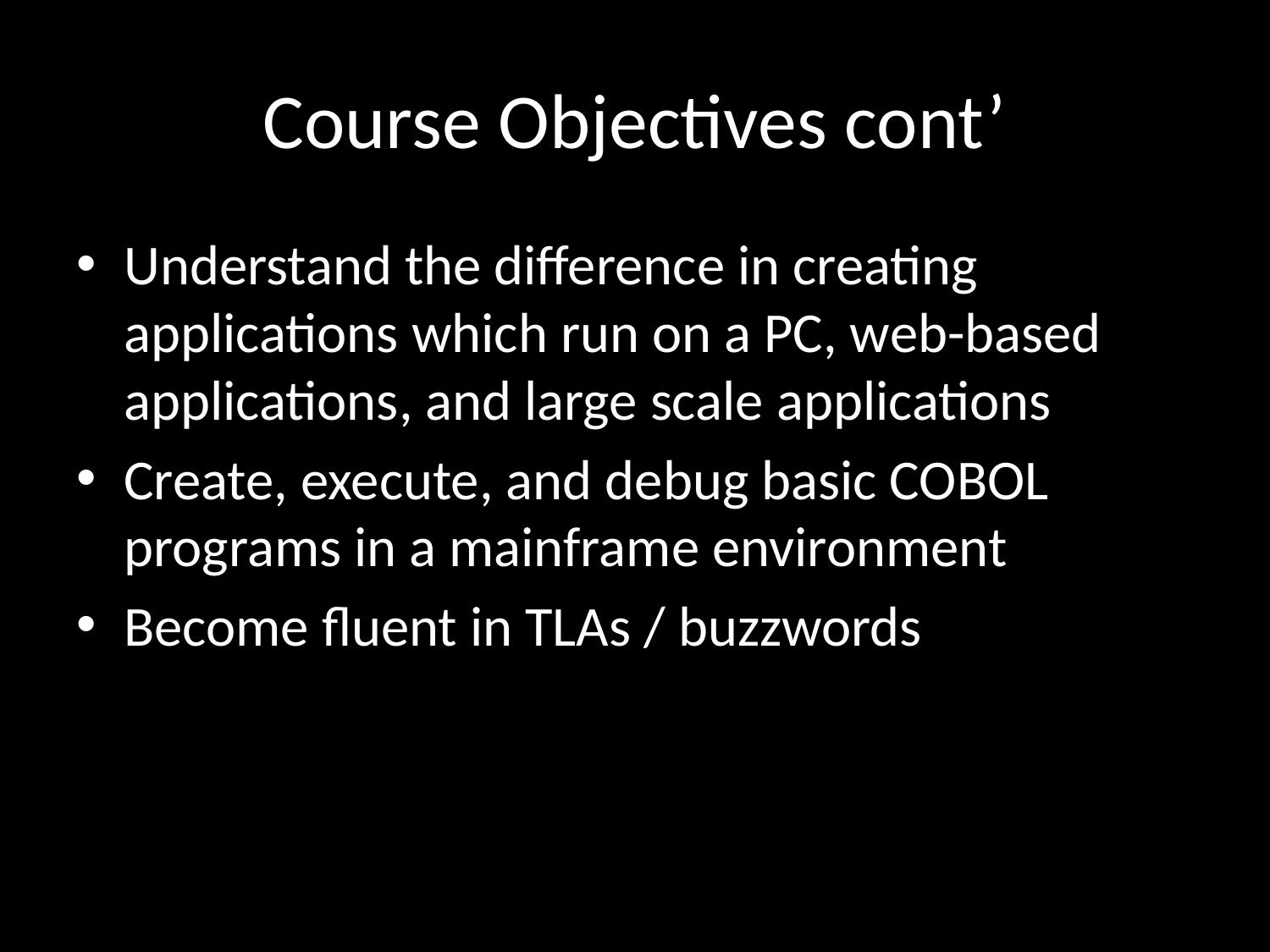

# Course Objectives cont’
Understand the difference in creating applications which run on a PC, web-based applications, and large scale applications
Create, execute, and debug basic COBOL programs in a mainframe environment
Become fluent in TLAs / buzzwords